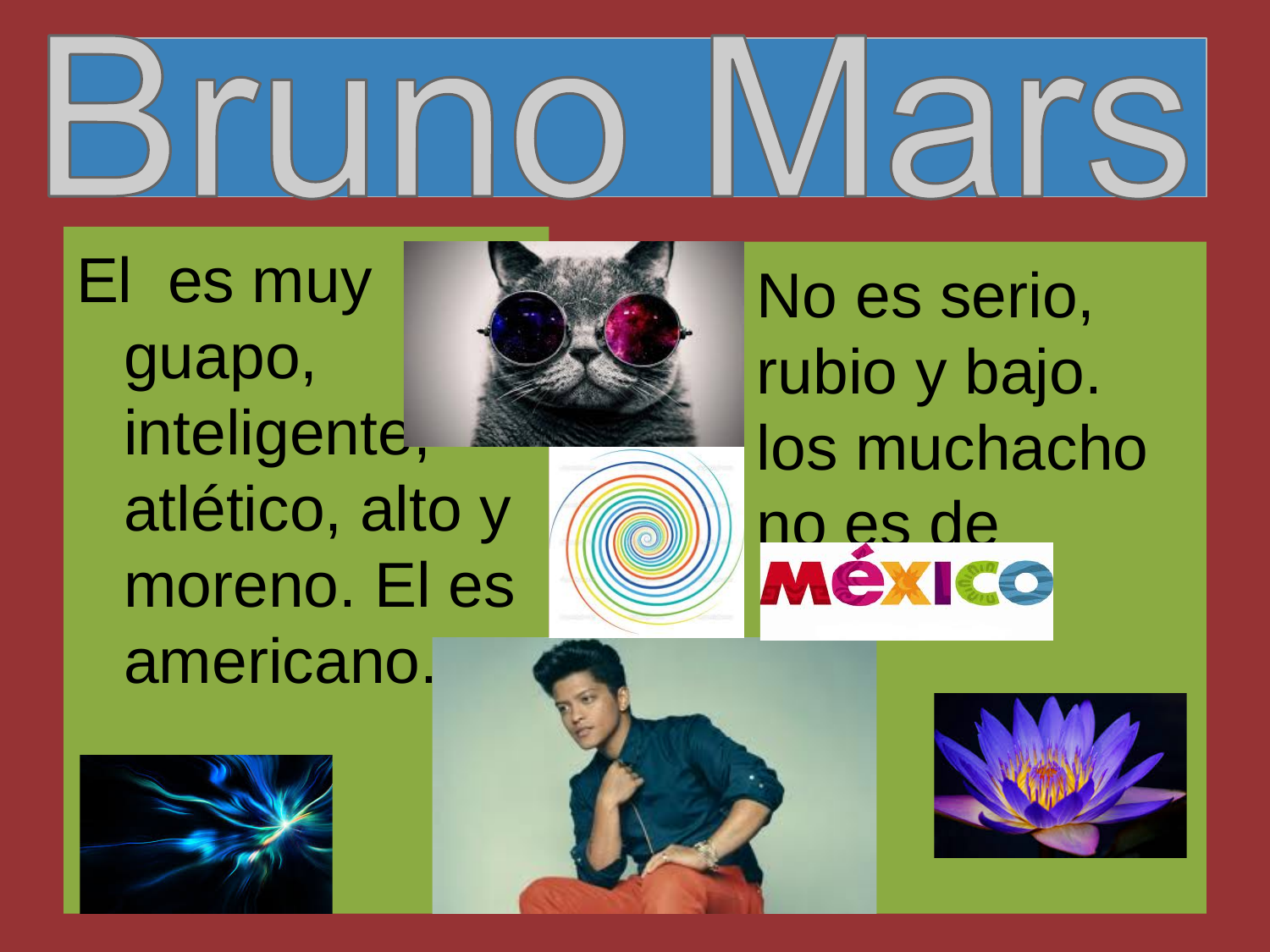

#
El  es muy guapo, inteligente, atlético, alto y moreno. El es americano.

No es serio, rubio y bajo. los muchacho no es de mexico.